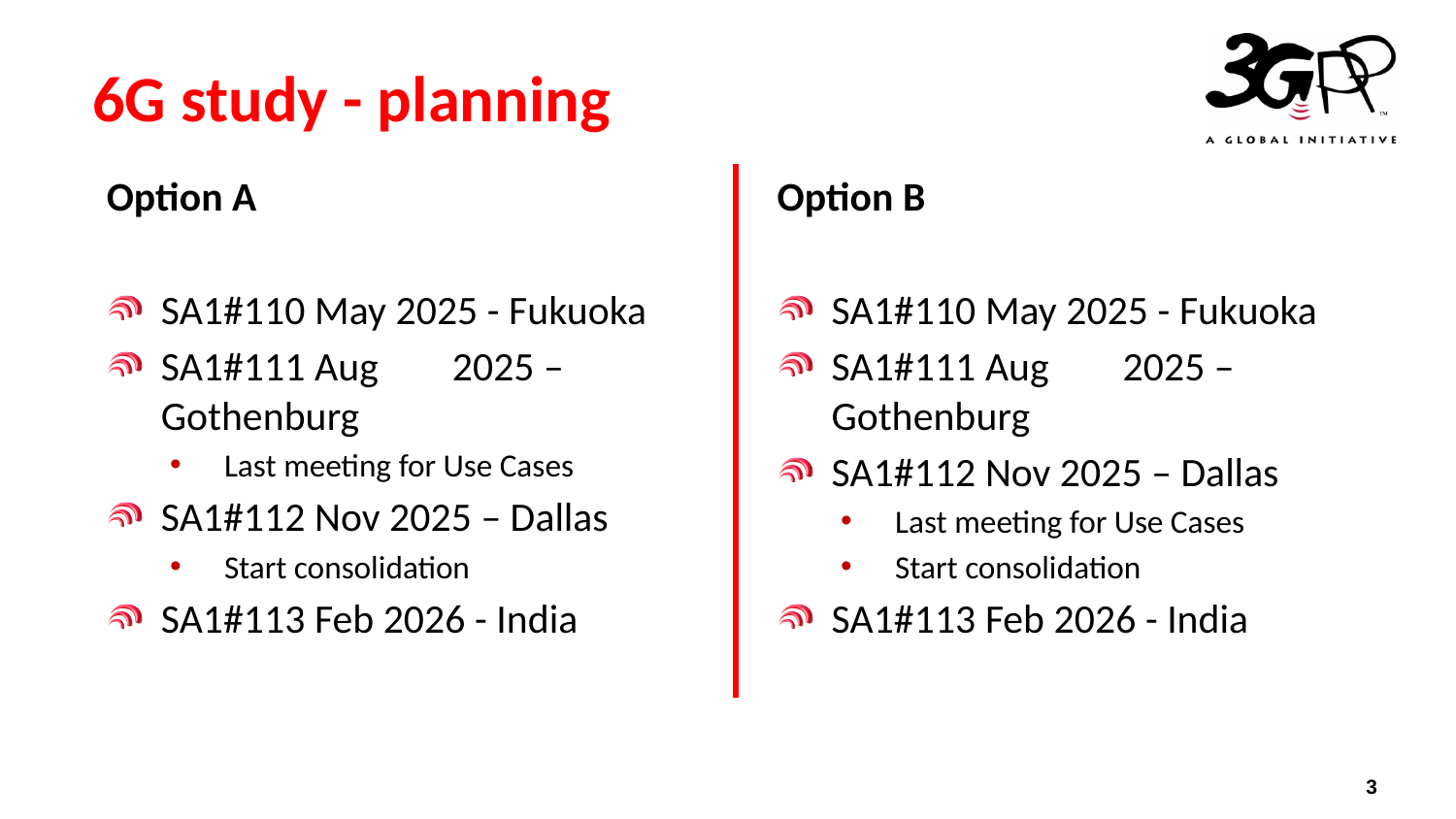

# 6G study - planning
Option A

SA1#110 May 2025 - Fukuoka
SA1#111 Aug	2025 – Gothenburg
Last meeting for Use Cases
SA1#112 Nov 2025 – Dallas
Start consolidation
SA1#113 Feb 2026 - India

Option B

SA1#110 May 2025 - Fukuoka
SA1#111 Aug	2025 – Gothenburg
SA1#112 Nov 2025 – Dallas
Last meeting for Use Cases
Start consolidation
SA1#113 Feb 2026 - India